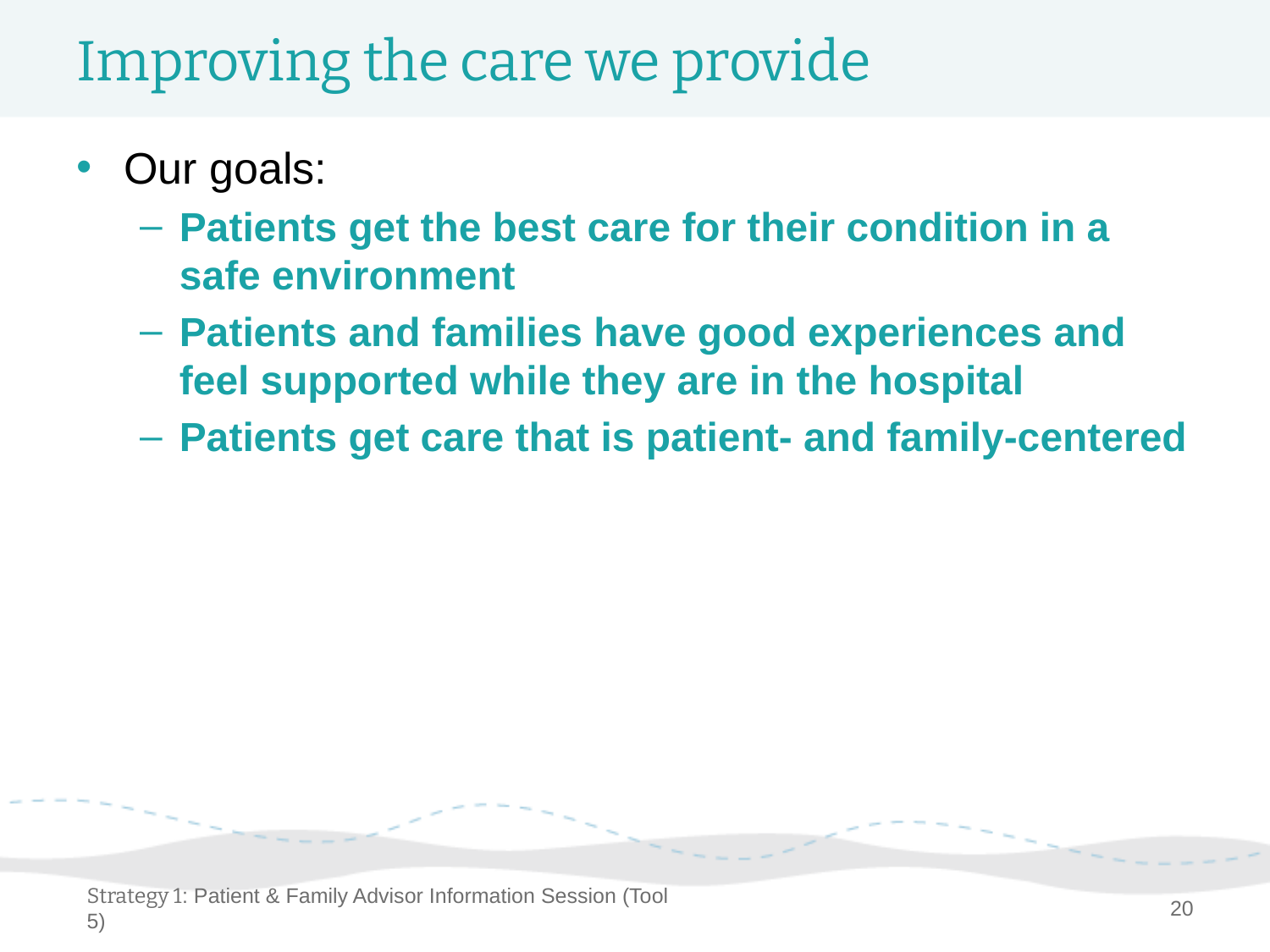

# Improving the care we provide
Our goals:
Patients get the best care for their condition in a safe environment
Patients and families have good experiences and feel supported while they are in the hospital
Patients get care that is patient- and family-centered
Strategy 1: Patient & Family Advisor Information Session (Tool 5)
20